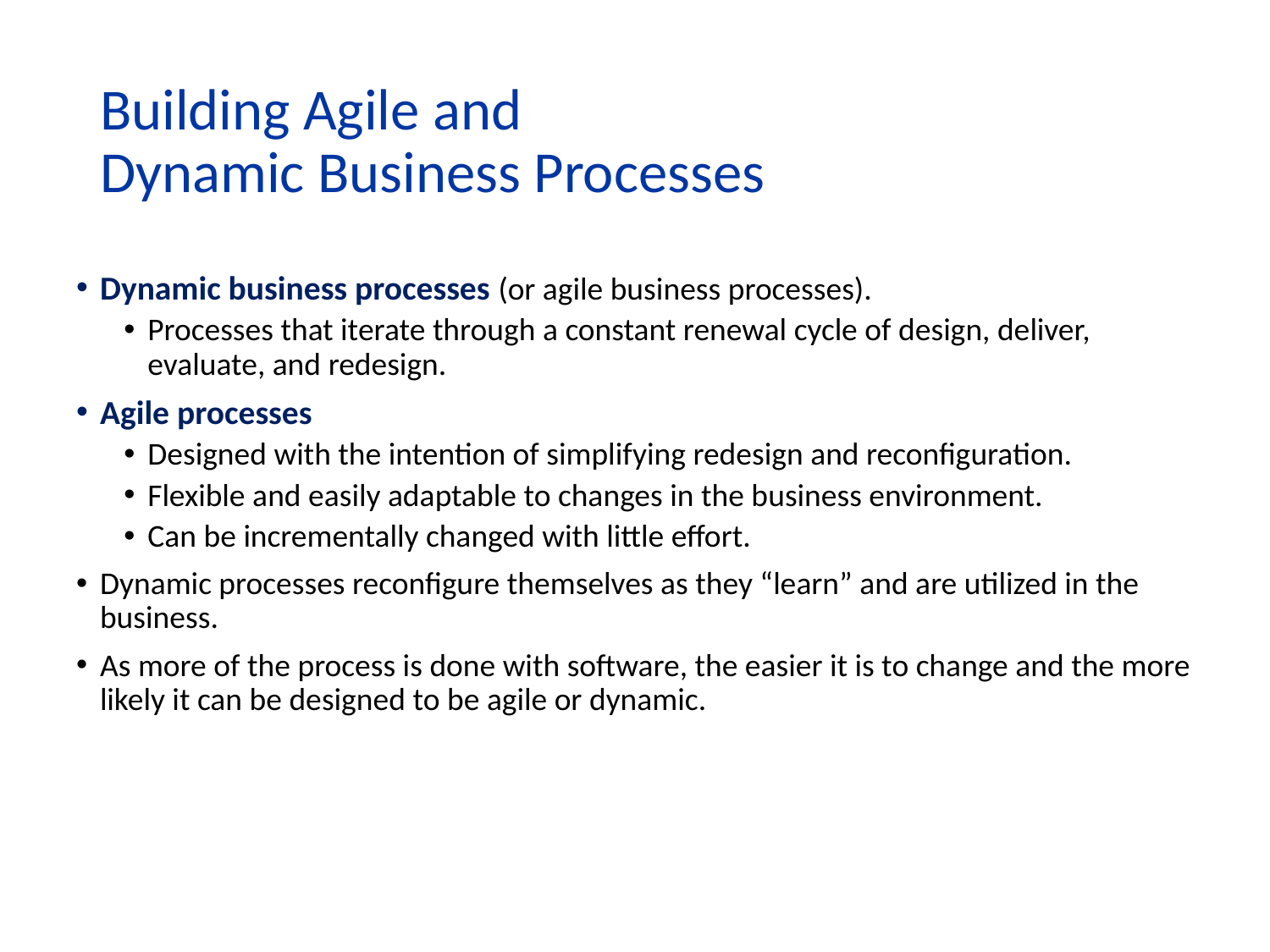

# Building Agile and Dynamic Business Processes
Dynamic business processes (or agile business processes).
Processes that iterate through a constant renewal cycle of design, deliver, evaluate, and redesign.
Agile processes
Designed with the intention of simplifying redesign and reconfiguration.
Flexible and easily adaptable to changes in the business environment.
Can be incrementally changed with little effort.
Dynamic processes reconfigure themselves as they “learn” and are utilized in the business.
As more of the process is done with software, the easier it is to change and the more likely it can be designed to be agile or dynamic.